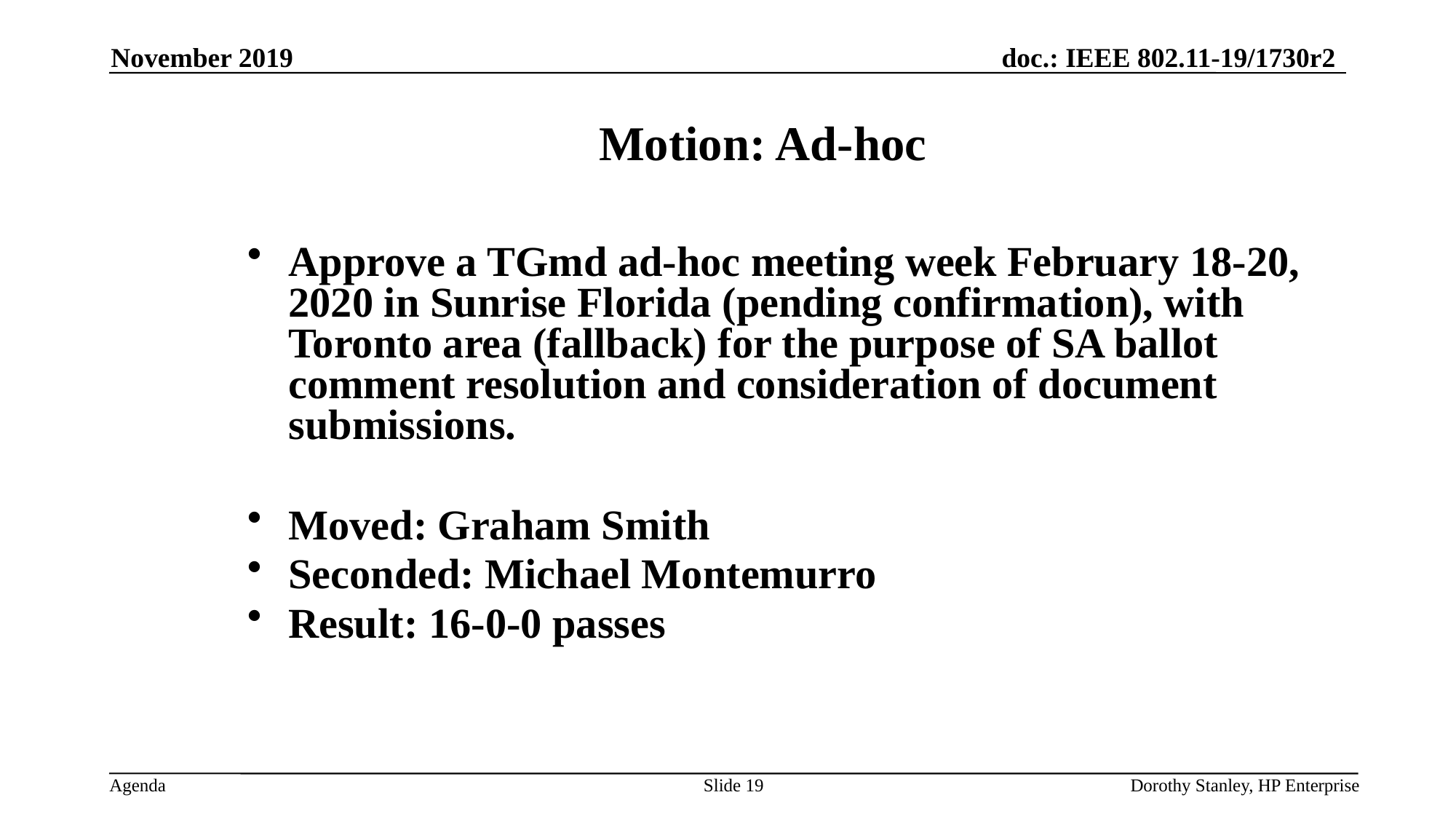

November 2019
Motion: Ad-hoc
Approve a TGmd ad-hoc meeting week February 18-20, 2020 in Sunrise Florida (pending confirmation), with Toronto area (fallback) for the purpose of SA ballot comment resolution and consideration of document submissions.
Moved: Graham Smith
Seconded: Michael Montemurro
Result: 16-0-0 passes

Slide 19
Dorothy Stanley, HP Enterprise